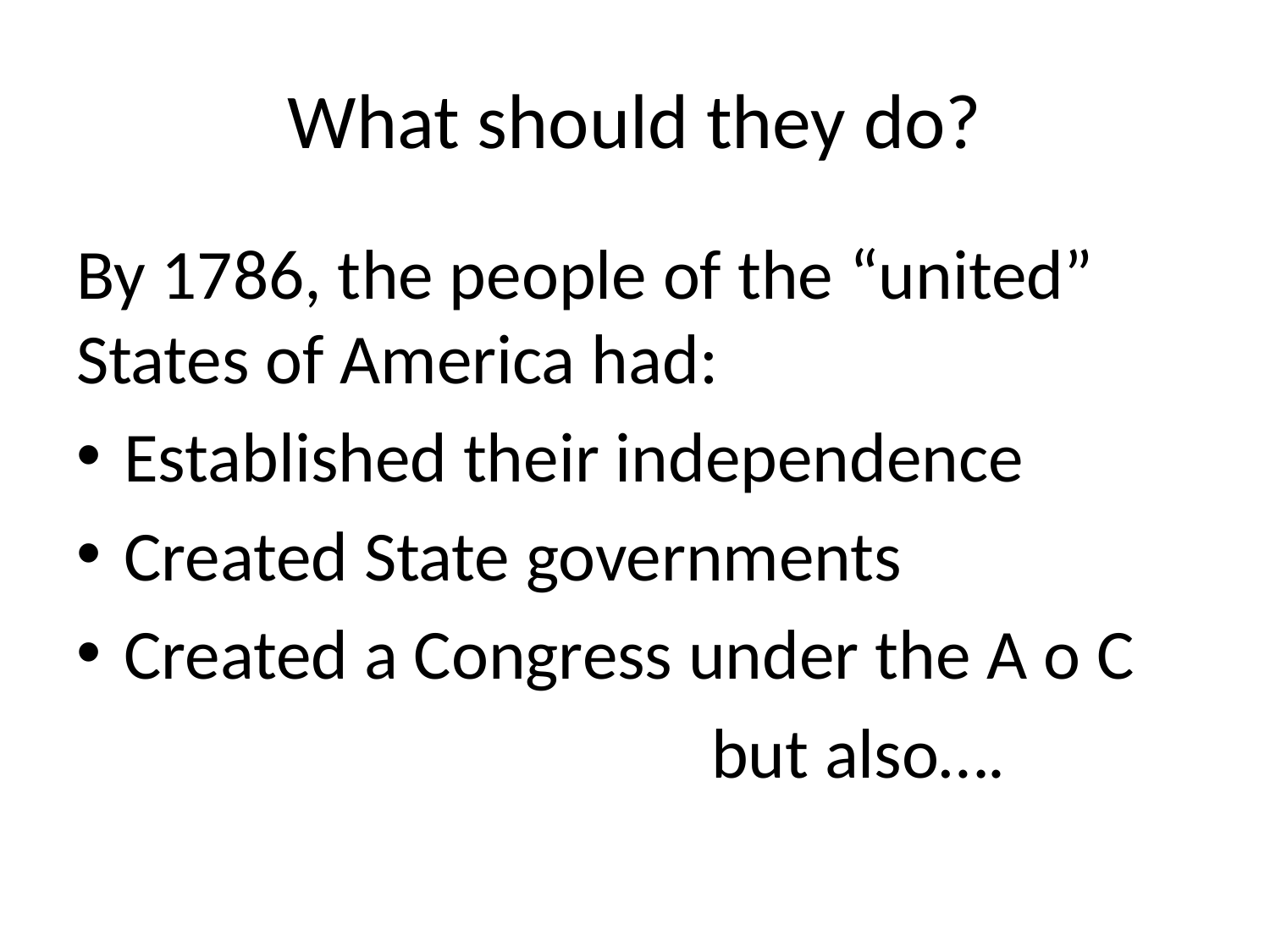

# What should they do?
By 1786, the people of the “united” States of America had:
Established their independence
Created State governments
Created a Congress under the A o C
					but also….